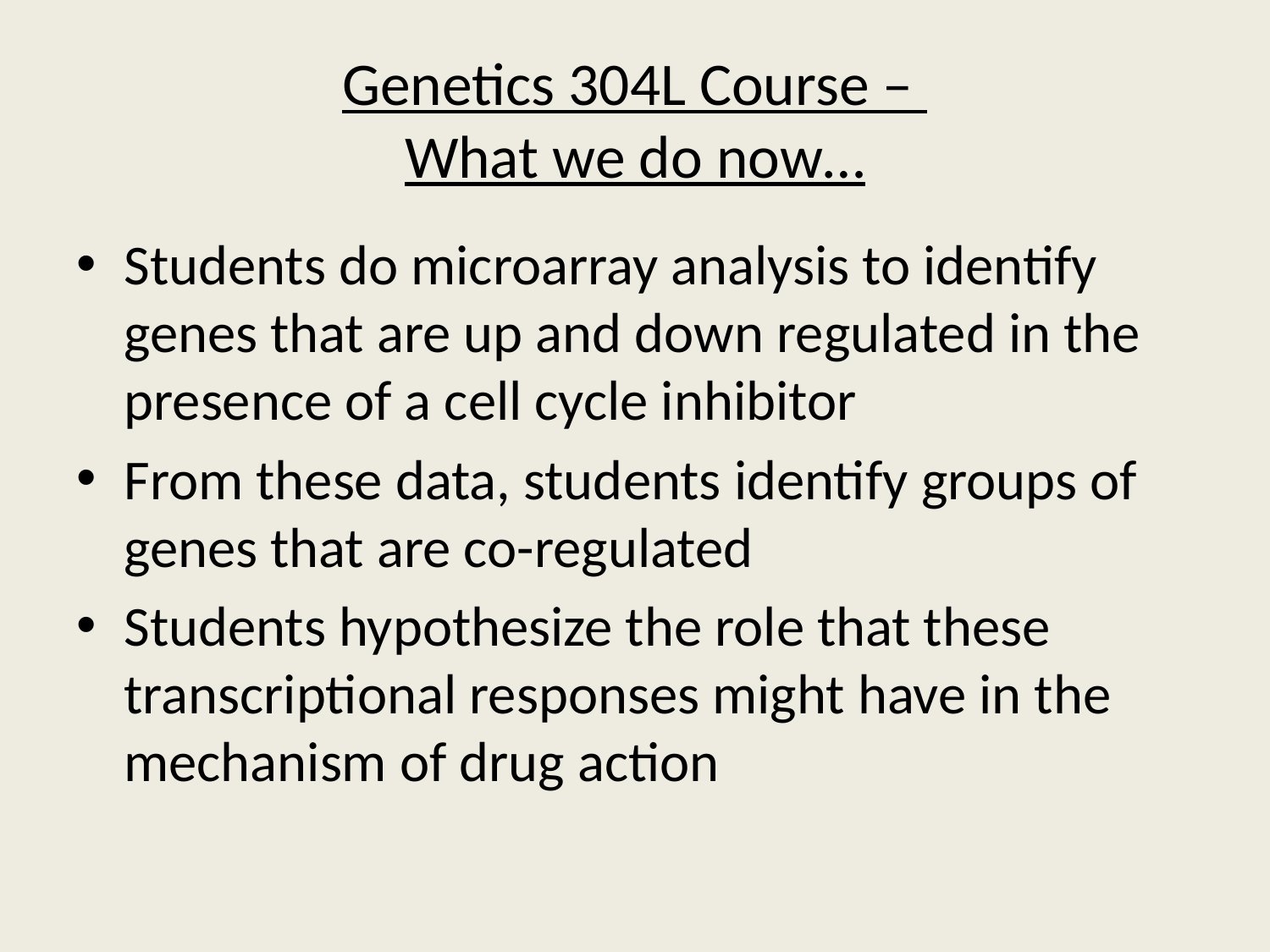

# Genetics 304L Course – What we do now…
Students do microarray analysis to identify genes that are up and down regulated in the presence of a cell cycle inhibitor
From these data, students identify groups of genes that are co-regulated
Students hypothesize the role that these transcriptional responses might have in the mechanism of drug action